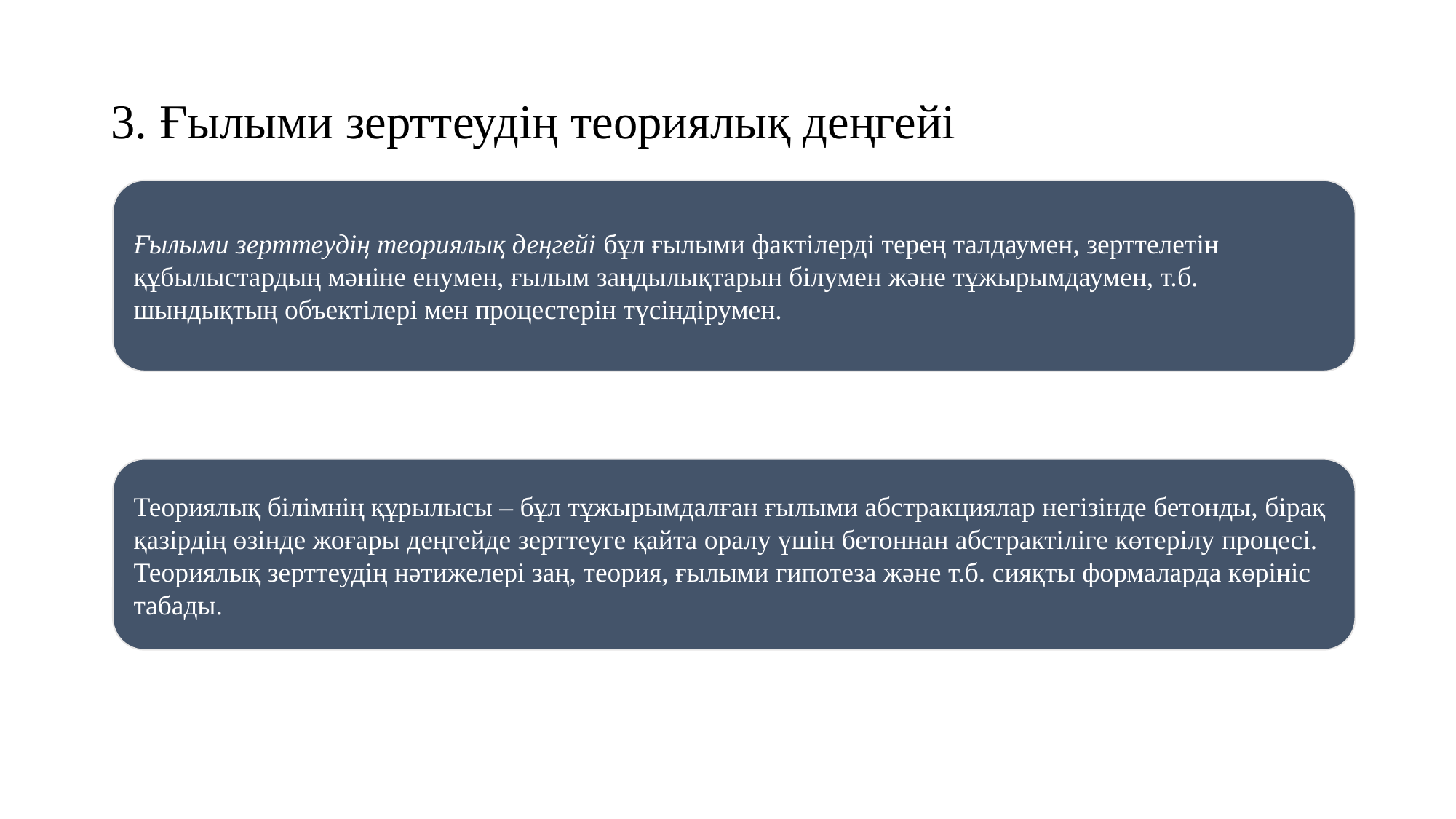

# 3. Ғылыми зерттеудің теориялық деңгейі
Ғылыми зерттеудің теориялық деңгейі бұл ғылыми фактілерді терең талдаумен, зерттелетін құбылыстардың мәніне енумен, ғылым заңдылықтарын білумен және тұжырымдаумен, т.б. шындықтың объектілері мен процестерін түсіндірумен.
Теориялық білімнің құрылысы – бұл тұжырымдалған ғылыми абстракциялар негізінде бетонды, бірақ қазірдің өзінде жоғары деңгейде зерттеуге қайта оралу үшін бетоннан абстрактіліге көтерілу процесі. Теориялық зерттеудің нәтижелері заң, теория, ғылыми гипотеза және т.б. сияқты формаларда көрініс табады.